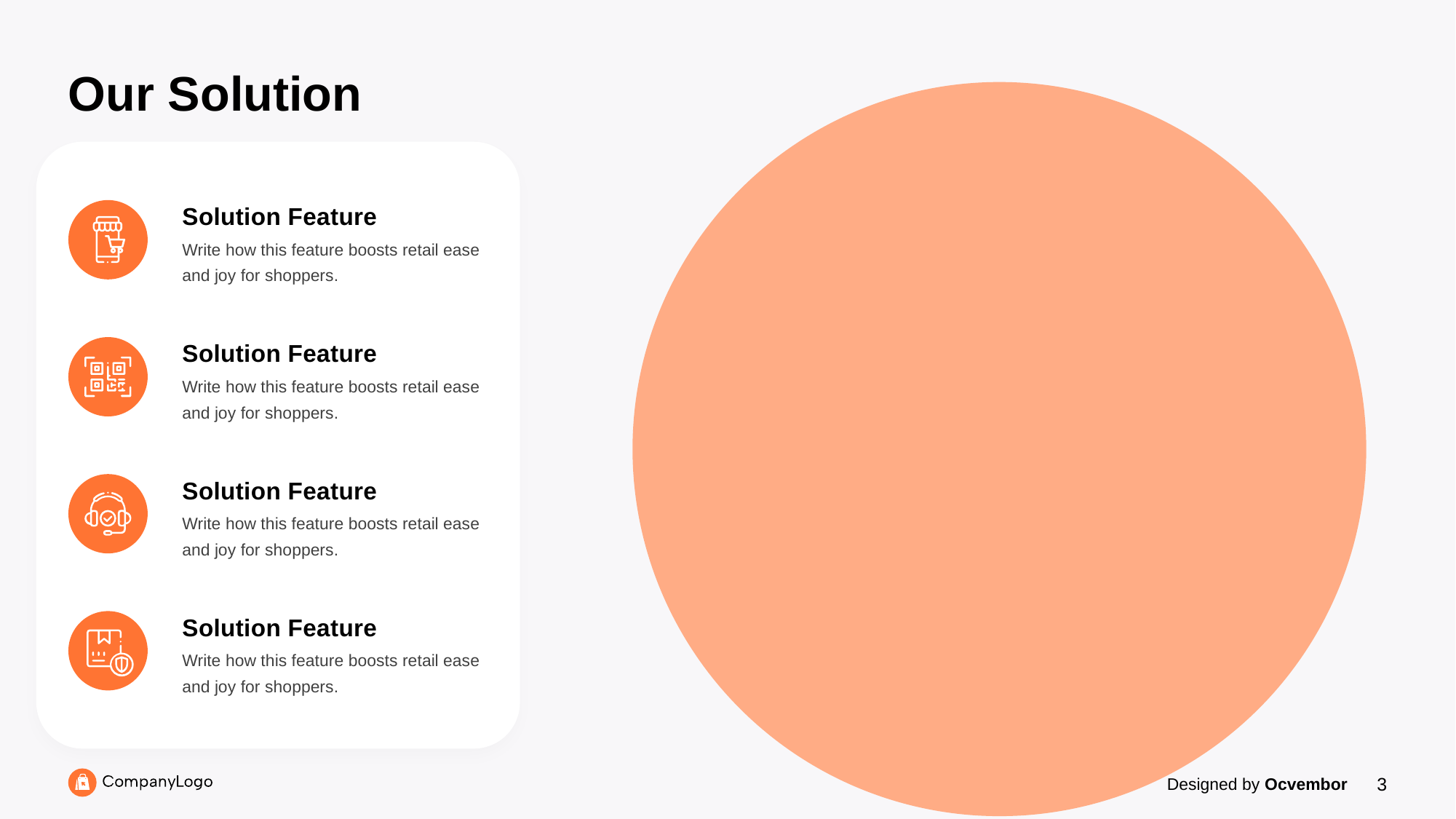

# Our Solution

Solution Feature
Write how this feature boosts retail ease and joy for shoppers.

Solution Feature
Write how this feature boosts retail ease and joy for shoppers.

Solution Feature
Write how this feature boosts retail ease and joy for shoppers.

Solution Feature
Write how this feature boosts retail ease and joy for shoppers.